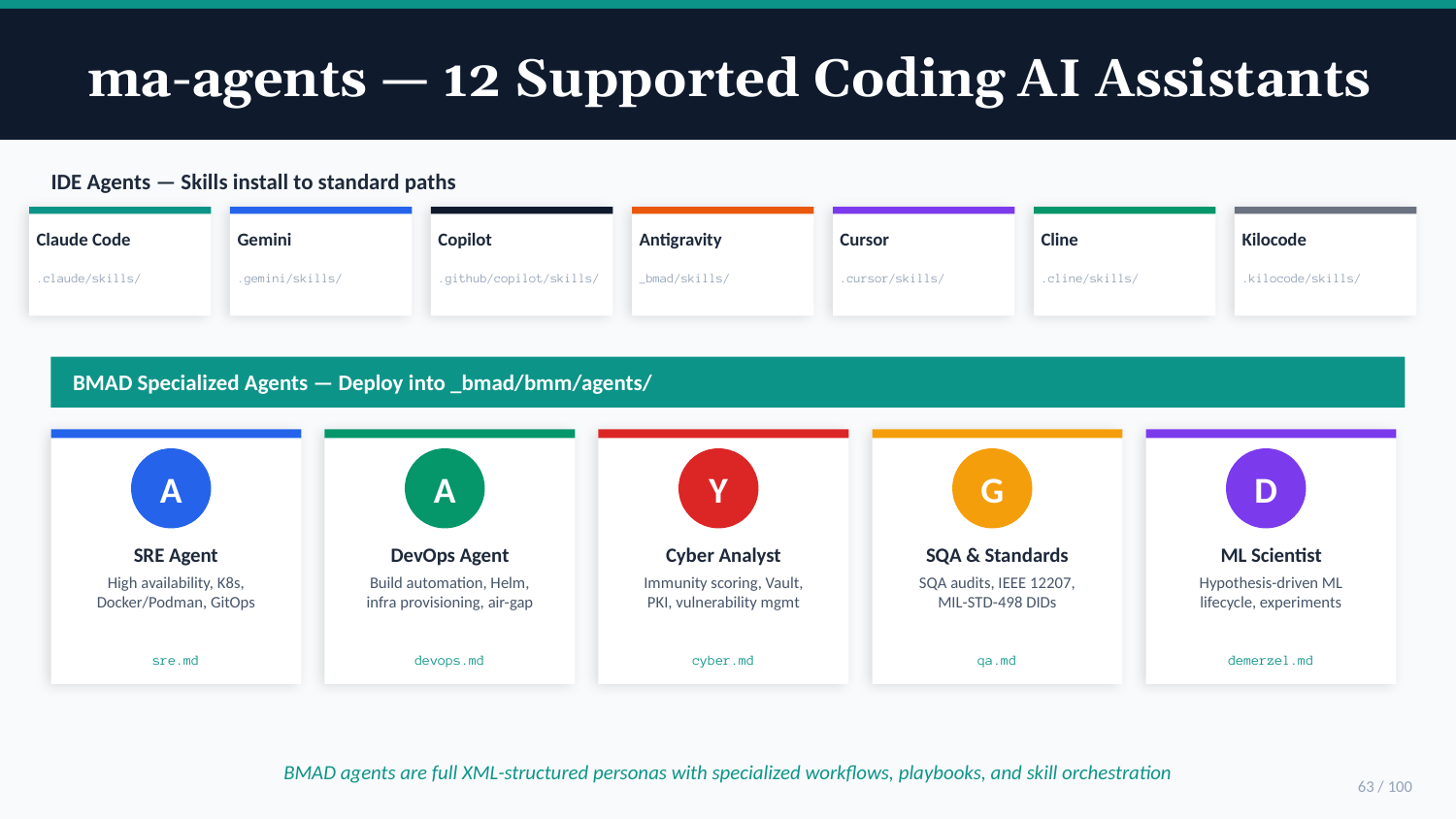

ma-agents — 12 Supported Coding AI Assistants
IDE Agents — Skills install to standard paths

Claude Code
Gemini
Copilot
Antigravity
Cursor
Cline
Kilocode
.claude/skills/
.gemini/skills/
.github/copilot/skills/
_bmad/skills/
.cursor/skills/
.cline/skills/
.kilocode/skills/

BMAD Specialized Agents — Deploy into _bmad/bmm/agents/

A

A

Y

G

D
SRE Agent
DevOps Agent
Cyber Analyst
SQA & Standards
ML Scientist
High availability, K8s,
Docker/Podman, GitOps
Build automation, Helm,
infra provisioning, air-gap
Immunity scoring, Vault,
PKI, vulnerability mgmt
SQA audits, IEEE 12207,
MIL-STD-498 DIDs
Hypothesis-driven ML
lifecycle, experiments
sre.md
devops.md
cyber.md
qa.md
demerzel.md
BMAD agents are full XML-structured personas with specialized workflows, playbooks, and skill orchestration
63 / 100